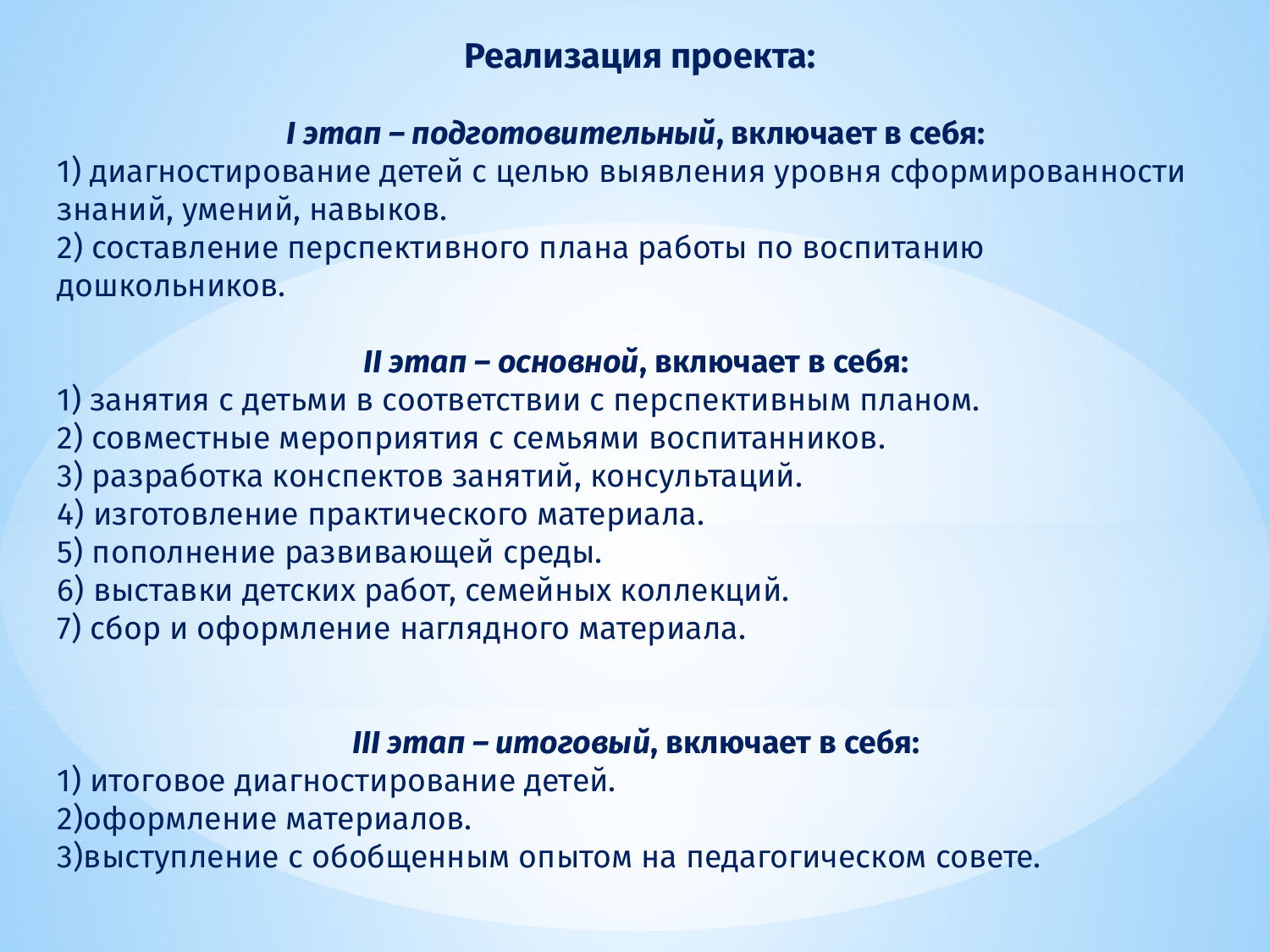

Реализация проекта:

I этап – подготовительный, включает в себя:
1) диагностирование детей с целью выявления уровня сформированности знаний, умений, навыков.
2) составление перспективного плана работы по воспитанию дошкольников.

II этап – основной, включает в себя:
1) занятия с детьми в соответствии с перспективным планом.
2) совместные мероприятия с семьями воспитанников.
3) разработка конспектов занятий, консультаций.
4) изготовление практического материала.
5) пополнение развивающей среды.
6) выставки детских работ, семейных коллекций.
7) сбор и оформление наглядного материала.

III этап – итоговый, включает в себя:
1) итоговое диагностирование детей.
2)оформление материалов.
3)выступление с обобщенным опытом на педагогическом совете.